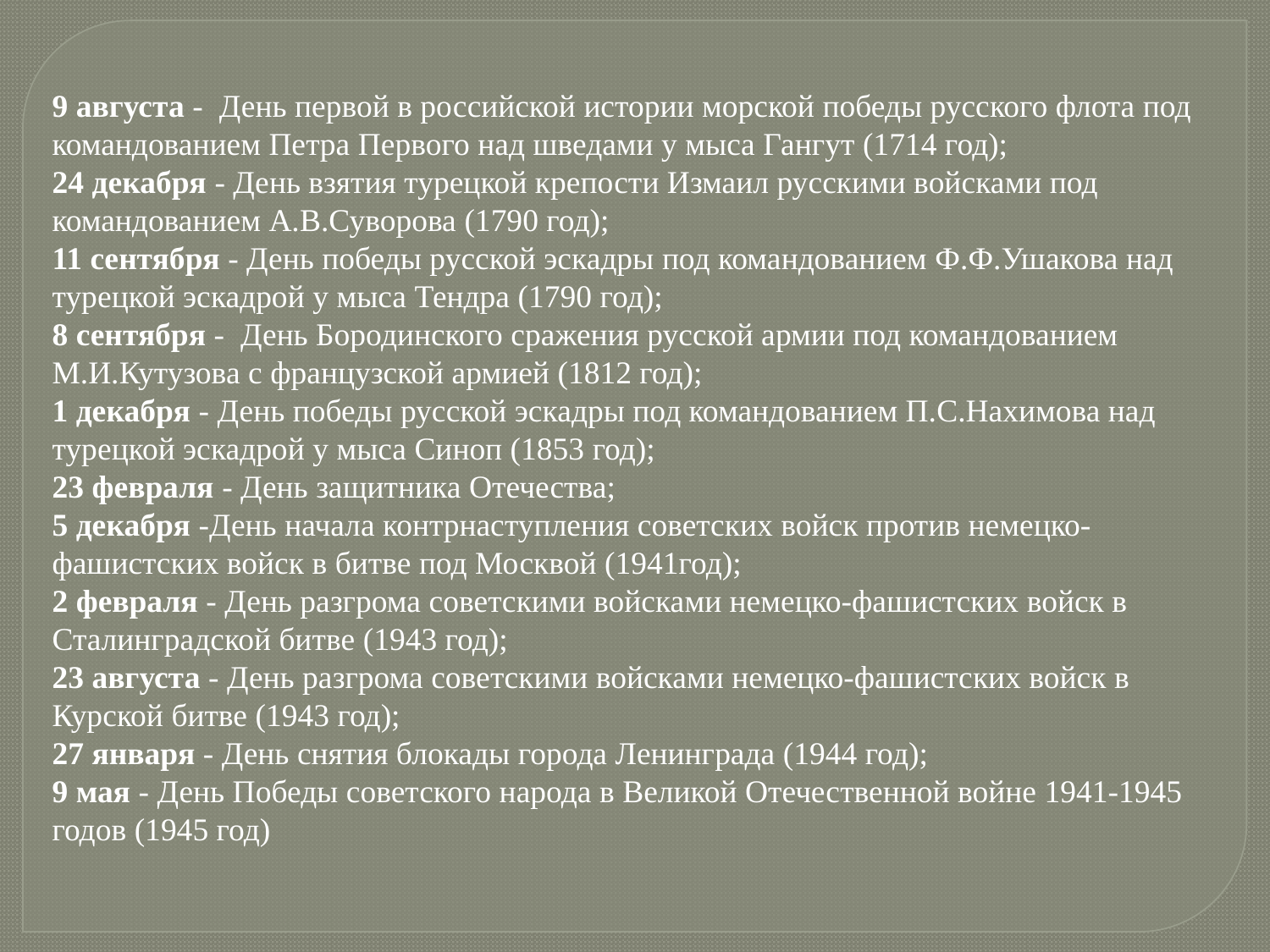

9 августа -	  День первой в российской истории морской победы русского флота под командованием Петра Первого над шведами у мыса Гангут (1714 год);
24 декабря - 	День взятия турецкой крепости Измаил русскими войсками под командованием А.В.Суворова (1790 год);
11 сентября -	 День победы русской эскадры под командованием Ф.Ф.Ушакова над турецкой эскадрой у мыса Тендра (1790 год);
8 сентября -	  День Бородинского сражения русской армии под командованием М.И.Кутузова с французской армией (1812 год);
1 декабря -	 День победы русской эскадры под командованием П.С.Нахимова над турецкой эскадрой у мыса Синоп (1853 год);
23 февраля - День защитника Отечества;
5 декабря -День начала контрнаступления советских войск против немецко-фашистских войск в битве под Москвой (1941год);
2 февраля - День разгрома советскими войсками немецко-фашистских войск в Сталинградской битве (1943 год);
23 августа - День разгрома советскими войсками немецко-фашистских войск в Курской битве (1943 год);
27 января - День снятия блокады города Ленинграда (1944 год);
9 мая - День Победы советского народа в Великой Отечественной войне 1941-1945 годов (1945 год)